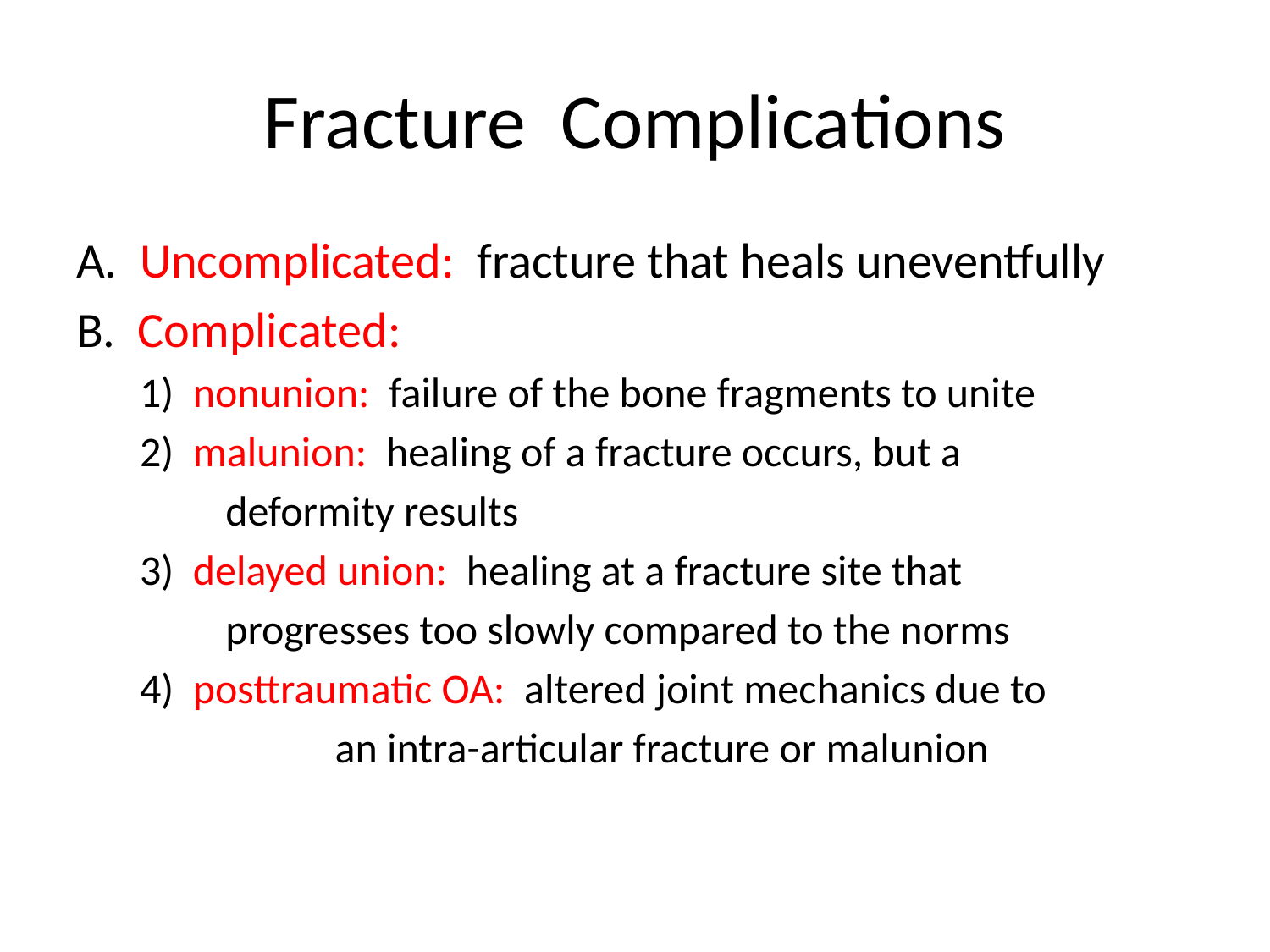

# Fracture  Complications
A.  Uncomplicated:  fracture that heals uneventfully
B.  Complicated:
1)  nonunion:  failure of the bone fragments to unite
2)  malunion:  healing of a fracture occurs, but a
         deformity results
3)  delayed union:  healing at a fracture site that
         progresses too slowly compared to the norms
4)  posttraumatic OA:  altered joint mechanics due to
		   an intra-articular fracture or malunion